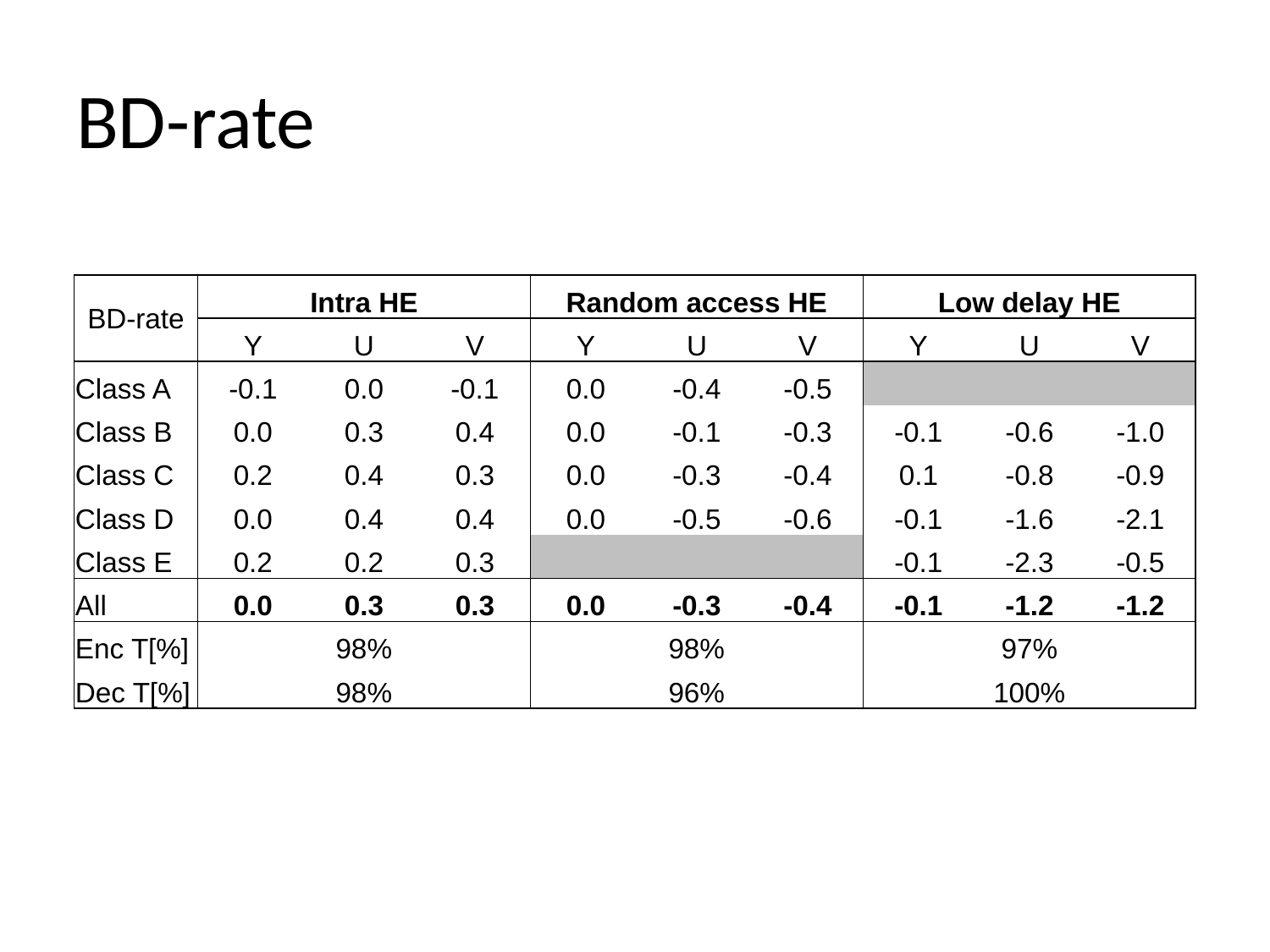

# BD-rate
| BD-rate | Intra HE |  |  | Random access HE |  |  | Low delay HE |  |  |
| --- | --- | --- | --- | --- | --- | --- | --- | --- | --- |
|  | Y | U | V | Y | U | V | Y | U | V |
| Class A | -0.1 | 0.0 | -0.1 | 0.0 | -0.4 | -0.5 |  |  |  |
| Class B | 0.0 | 0.3 | 0.4 | 0.0 | -0.1 | -0.3 | -0.1 | -0.6 | -1.0 |
| Class C | 0.2 | 0.4 | 0.3 | 0.0 | -0.3 | -0.4 | 0.1 | -0.8 | -0.9 |
| Class D | 0.0 | 0.4 | 0.4 | 0.0 | -0.5 | -0.6 | -0.1 | -1.6 | -2.1 |
| Class E | 0.2 | 0.2 | 0.3 |  |  |  | -0.1 | -2.3 | -0.5 |
| All | 0.0 | 0.3 | 0.3 | 0.0 | -0.3 | -0.4 | -0.1 | -1.2 | -1.2 |
| Enc T[%] | 98% |  |  | 98% |  |  | 97% |  |  |
| Dec T[%] | 98% |  |  | 96% |  |  | 100% |  |  |